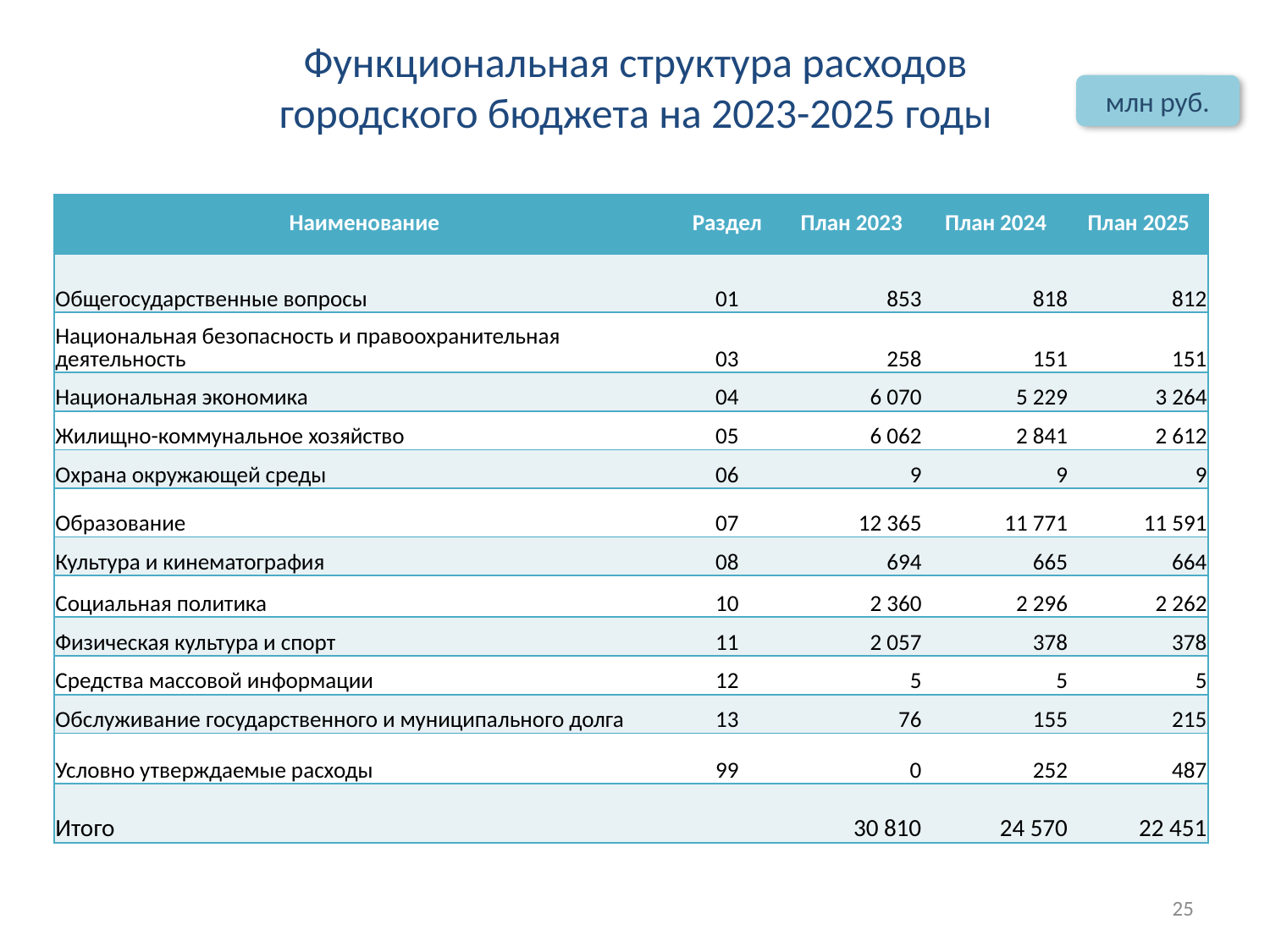

# Функциональная структура расходов городского бюджета на 2023-2025 годы
млн руб.
| Наименование | Раздел | План 2023 | План 2024 | План 2025 |
| --- | --- | --- | --- | --- |
| Общегосударственные вопросы | 01 | 853 | 818 | 812 |
| Национальная безопасность и правоохранительная деятельность | 03 | 258 | 151 | 151 |
| Национальная экономика | 04 | 6 070 | 5 229 | 3 264 |
| Жилищно-коммунальное хозяйство | 05 | 6 062 | 2 841 | 2 612 |
| Охрана окружающей среды | 06 | 9 | 9 | 9 |
| Образование | 07 | 12 365 | 11 771 | 11 591 |
| Культура и кинематография | 08 | 694 | 665 | 664 |
| Социальная политика | 10 | 2 360 | 2 296 | 2 262 |
| Физическая культура и спорт | 11 | 2 057 | 378 | 378 |
| Средства массовой информации | 12 | 5 | 5 | 5 |
| Обслуживание государственного и муниципального долга | 13 | 76 | 155 | 215 |
| Условно утверждаемые расходы | 99 | 0 | 252 | 487 |
| Итого |  | 30 810 | 24 570 | 22 451 |
25